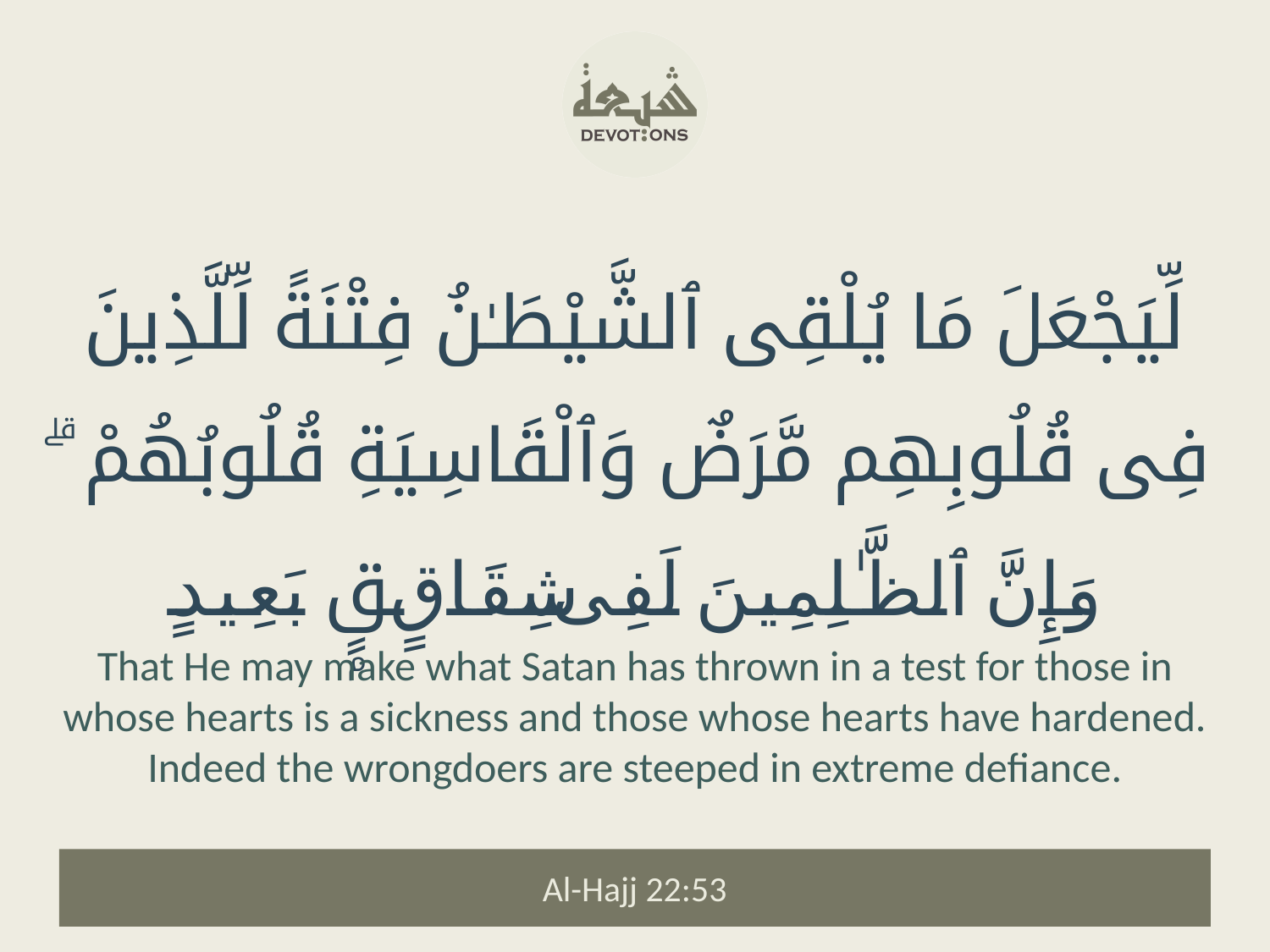

لِّيَجْعَلَ مَا يُلْقِى ٱلشَّيْطَـٰنُ فِتْنَةً لِّلَّذِينَ فِى قُلُوبِهِم مَّرَضٌ وَٱلْقَاسِيَةِ قُلُوبُهُمْ ۗ وَإِنَّ ٱلظَّـٰلِمِينَ لَفِى شِقَاقٍۭ بَعِيدٍ
That He may make what Satan has thrown in a test for those in whose hearts is a sickness and those whose hearts have hardened. Indeed the wrongdoers are steeped in extreme defiance.
Al-Hajj 22:53